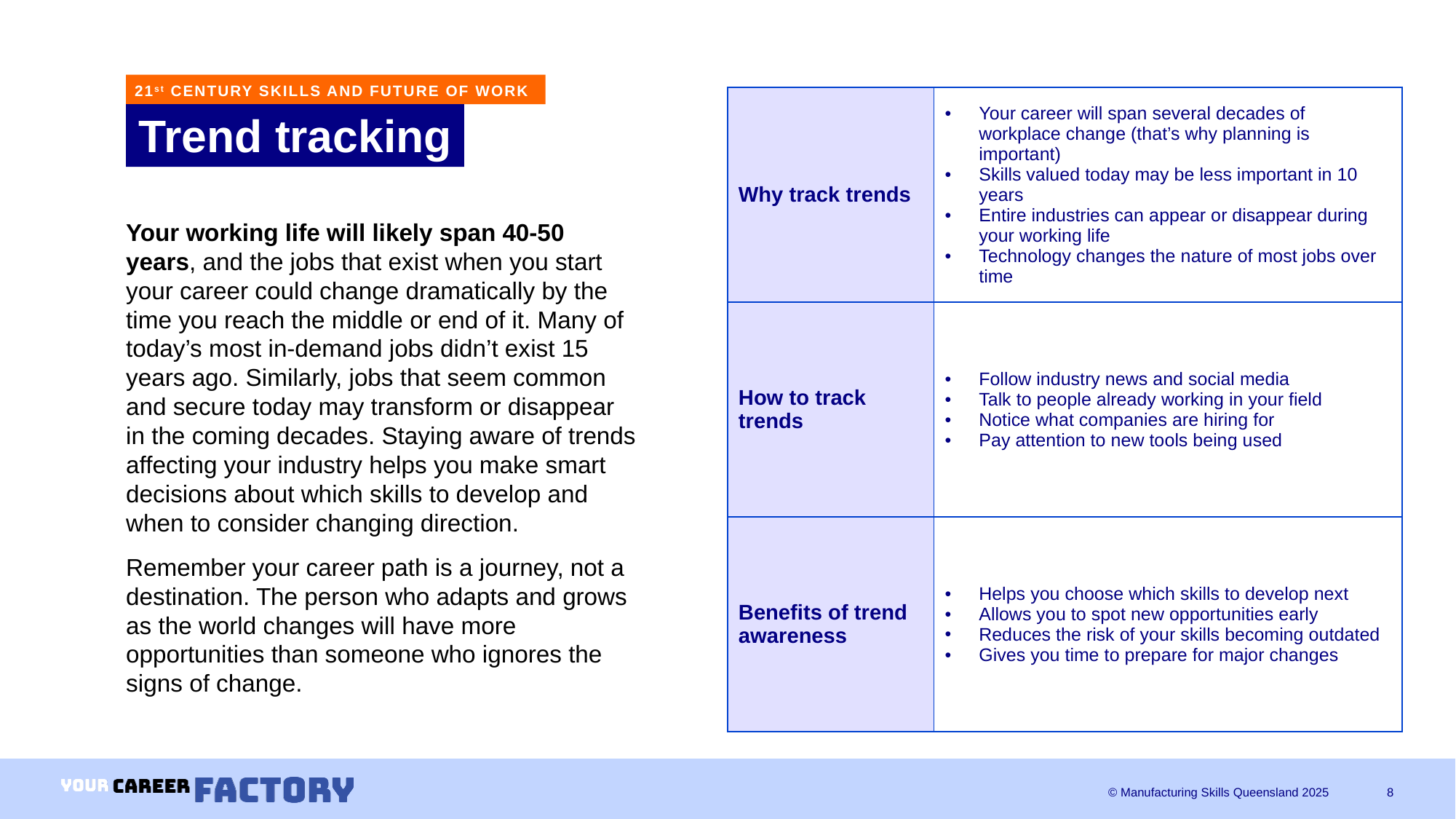

21st CENTURY SKILLS AND FUTURE OF WORK
| Why track trends | Your career will span several decades of workplace change (that’s why planning is important) Skills valued today may be less important in 10 years Entire industries can appear or disappear during your working life Technology changes the nature of most jobs over time |
| --- | --- |
| How to track trends | Follow industry news and social media Talk to people already working in your field Notice what companies are hiring for Pay attention to new tools being used |
| Benefits of trend awareness | Helps you choose which skills to develop next Allows you to spot new opportunities early Reduces the risk of your skills becoming outdated Gives you time to prepare for major changes |
# Trend tracking
Your working life will likely span 40-50 years, and the jobs that exist when you start your career could change dramatically by the time you reach the middle or end of it. Many of today’s most in-demand jobs didn’t exist 15 years ago. Similarly, jobs that seem common and secure today may transform or disappear in the coming decades. Staying aware of trends affecting your industry helps you make smart decisions about which skills to develop and when to consider changing direction.
Remember your career path is a journey, not a destination. The person who adapts and grows as the world changes will have more opportunities than someone who ignores the signs of change.